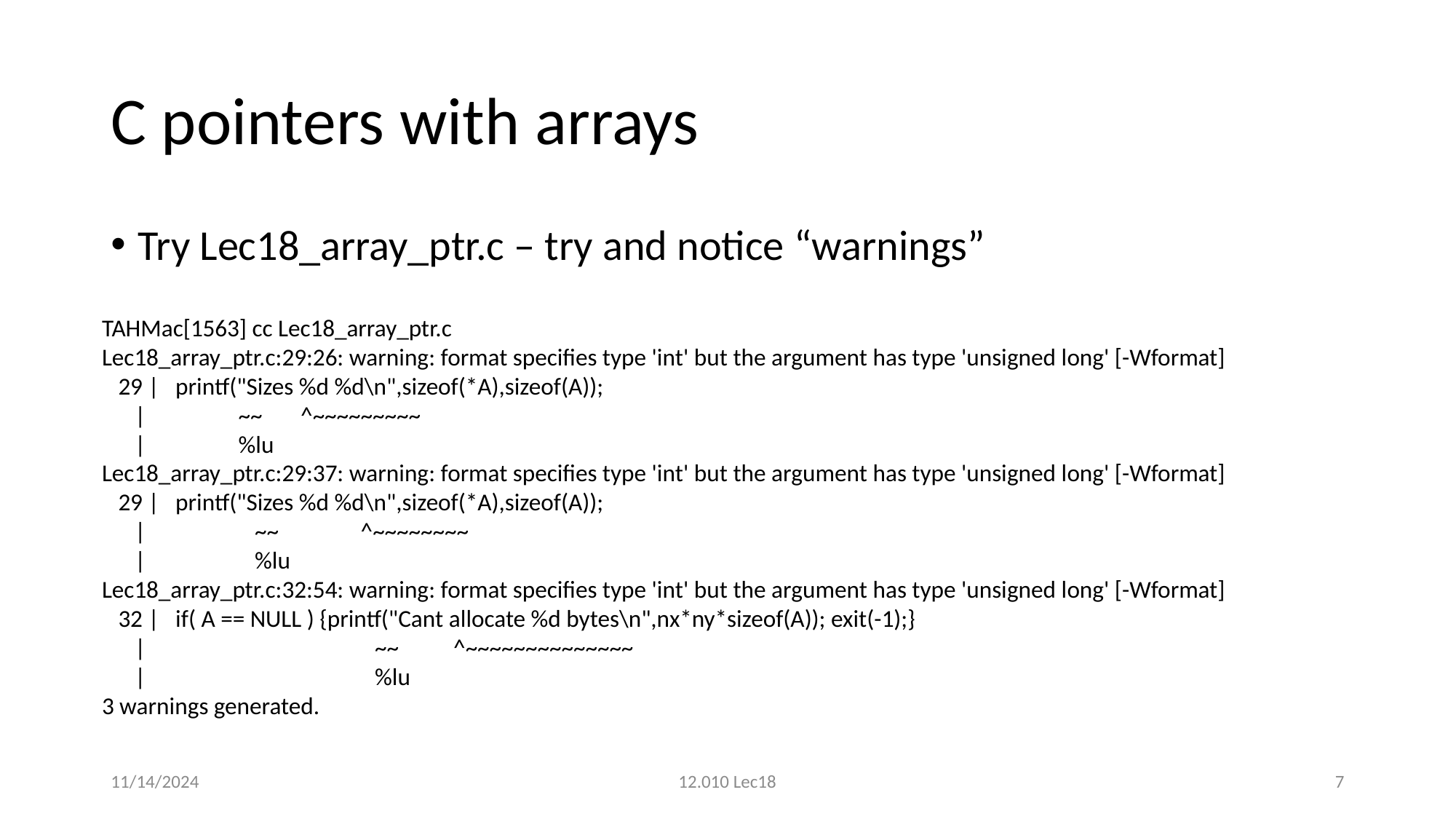

# C pointers with arrays
Try Lec18_array_ptr.c – try and notice “warnings”

TAHMac[1563] cc Lec18_array_ptr.c
Lec18_array_ptr.c:29:26: warning: format specifies type 'int' but the argument has type 'unsigned long' [-Wformat]
   29 |   printf("Sizes %d %d\n",sizeof(*A),sizeof(A));
      |                 ~~       ^~~~~~~~~~
      |                 %lu
Lec18_array_ptr.c:29:37: warning: format specifies type 'int' but the argument has type 'unsigned long' [-Wformat]
   29 |   printf("Sizes %d %d\n",sizeof(*A),sizeof(A));
      |                    ~~               ^~~~~~~~~
      |                    %lu
Lec18_array_ptr.c:32:54: warning: format specifies type 'int' but the argument has type 'unsigned long' [-Wformat]
   32 |   if( A == NULL ) {printf("Cant allocate %d bytes\n",nx*ny*sizeof(A)); exit(-1);}
      |                                          ~~          ^~~~~~~~~~~~~~~
      |                                          %lu
3 warnings generated.

11/14/2024
12.010 Lec18
7